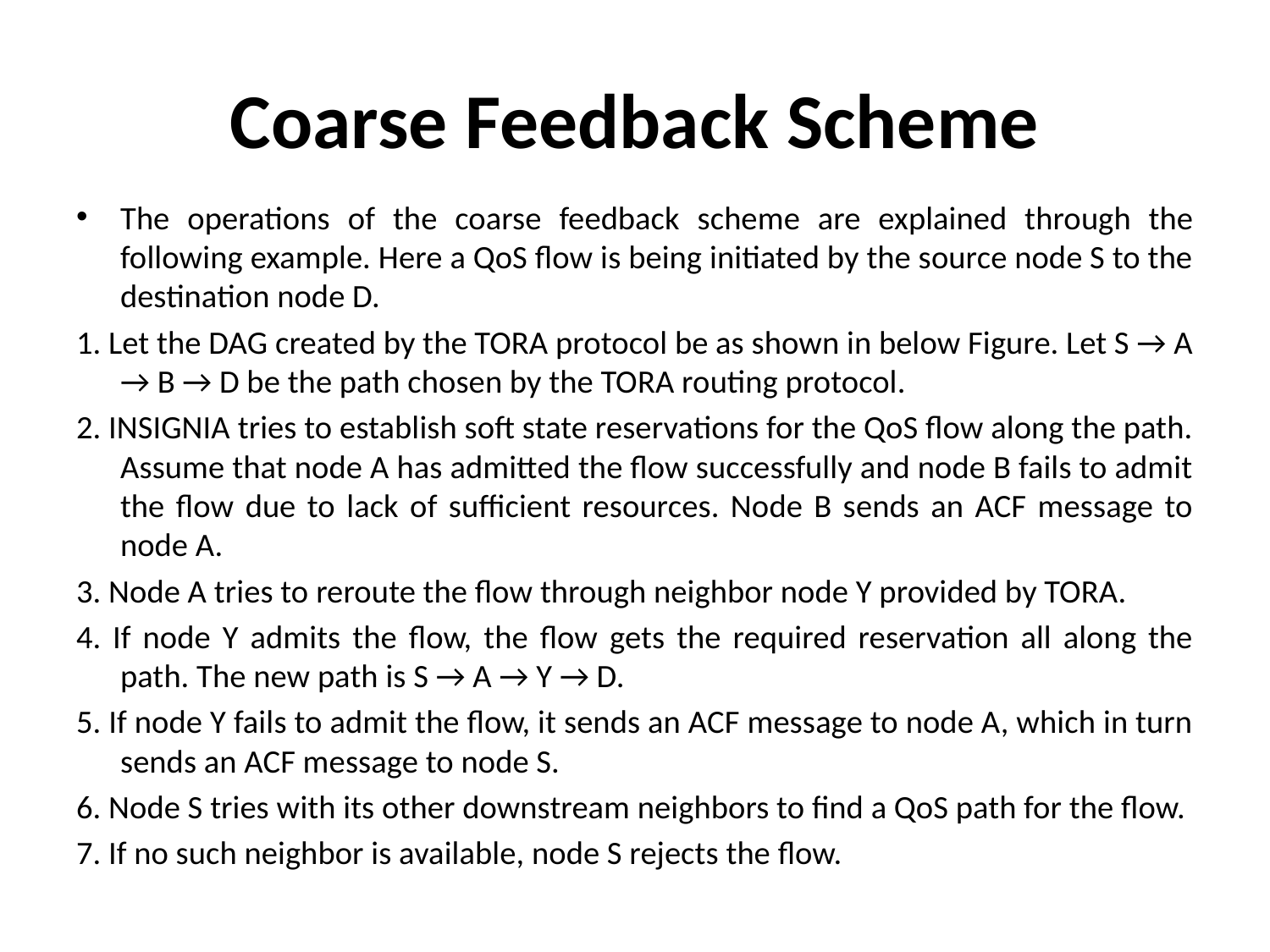

# Coarse Feedback Scheme
The operations of the coarse feedback scheme are explained through the following example. Here a QoS flow is being initiated by the source node S to the destination node D.
1. Let the DAG created by the TORA protocol be as shown in below Figure. Let S → A → B → D be the path chosen by the TORA routing protocol.
2. INSIGNIA tries to establish soft state reservations for the QoS flow along the path. Assume that node A has admitted the flow successfully and node B fails to admit the flow due to lack of sufficient resources. Node B sends an ACF message to node A.
3. Node A tries to reroute the flow through neighbor node Y provided by TORA.
4. If node Y admits the flow, the flow gets the required reservation all along the path. The new path is S → A → Y → D.
5. If node Y fails to admit the flow, it sends an ACF message to node A, which in turn sends an ACF message to node S.
6. Node S tries with its other downstream neighbors to find a QoS path for the flow.
7. If no such neighbor is available, node S rejects the flow.